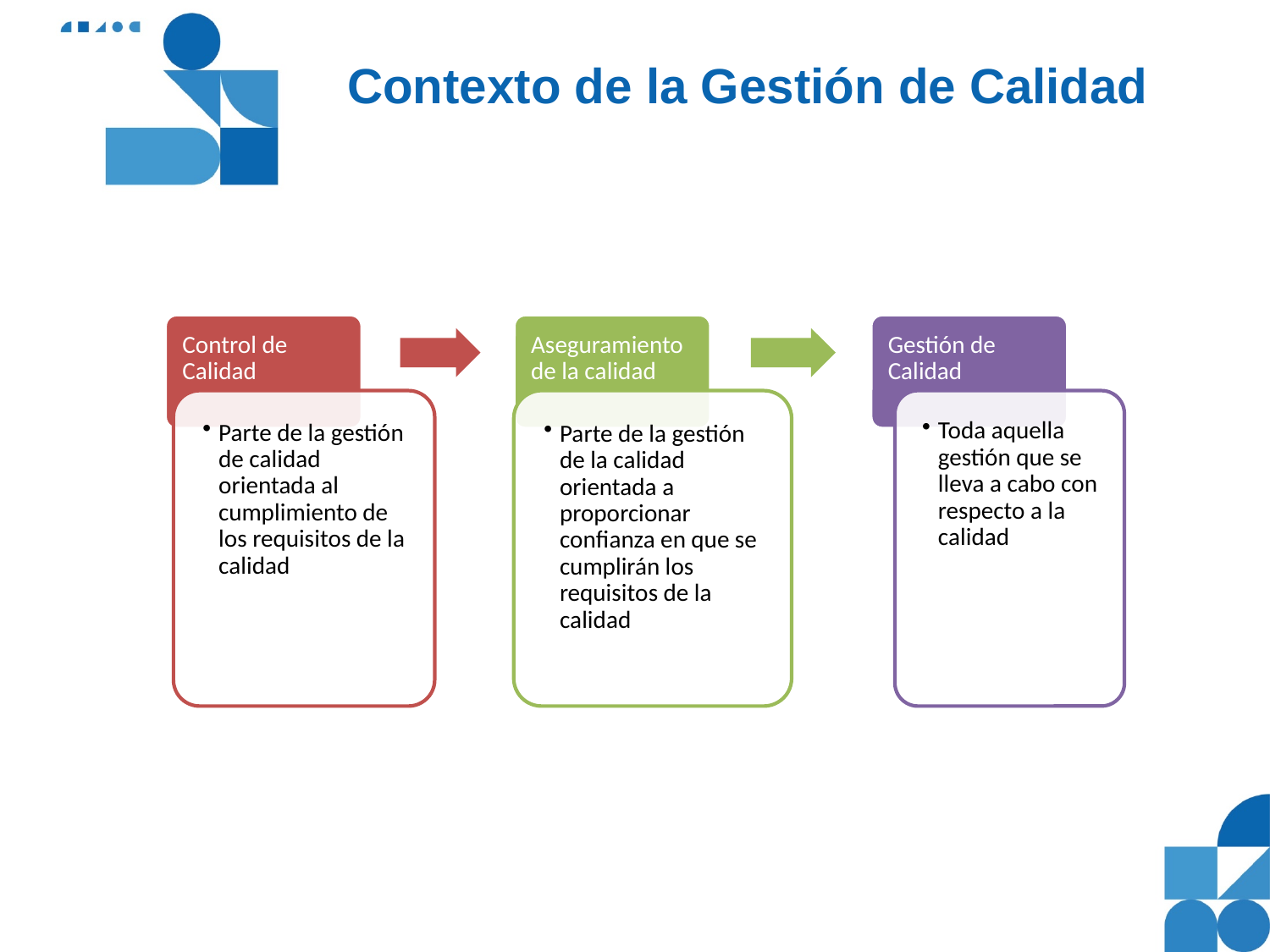

# Contexto de la Gestión de Calidad
Control de Calidad
Parte de la gestión de calidad orientada al cumplimiento de los requisitos de la calidad

Aseguramiento de la calidad
Parte de la gestión de la calidad orientada a proporcionar confianza en que se cumplirán los requisitos de la calidad

Gestión de Calidad
Toda aquella gestión que se lleva a cabo con respecto a la calidad